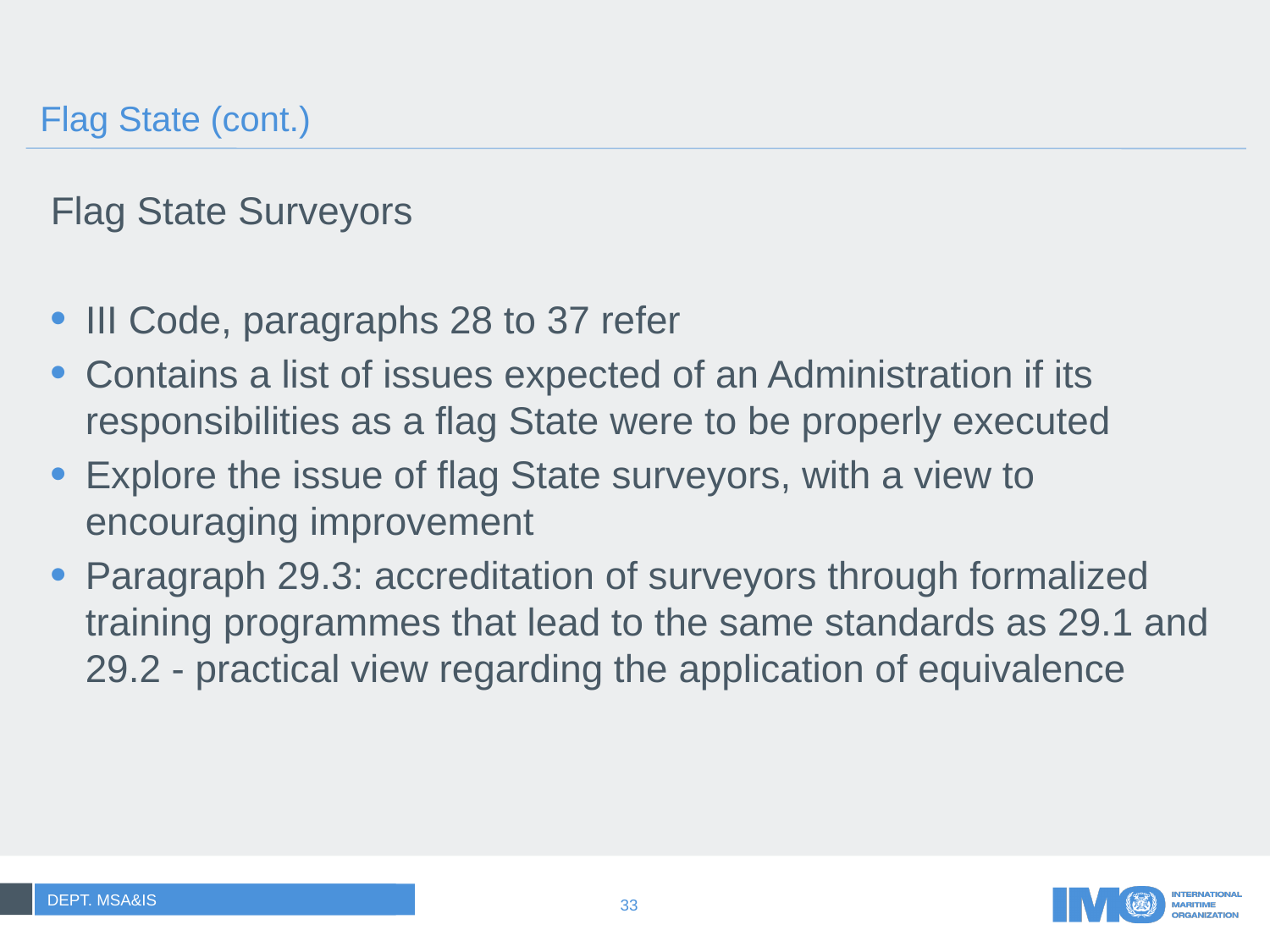

# Flag State (cont.)
Flag State Surveyors

III Code, paragraphs 28 to 37 refer
Contains a list of issues expected of an Administration if its responsibilities as a flag State were to be properly executed
Explore the issue of flag State surveyors, with a view to encouraging improvement
Paragraph 29.3: accreditation of surveyors through formalized training programmes that lead to the same standards as 29.1 and 29.2 - practical view regarding the application of equivalence